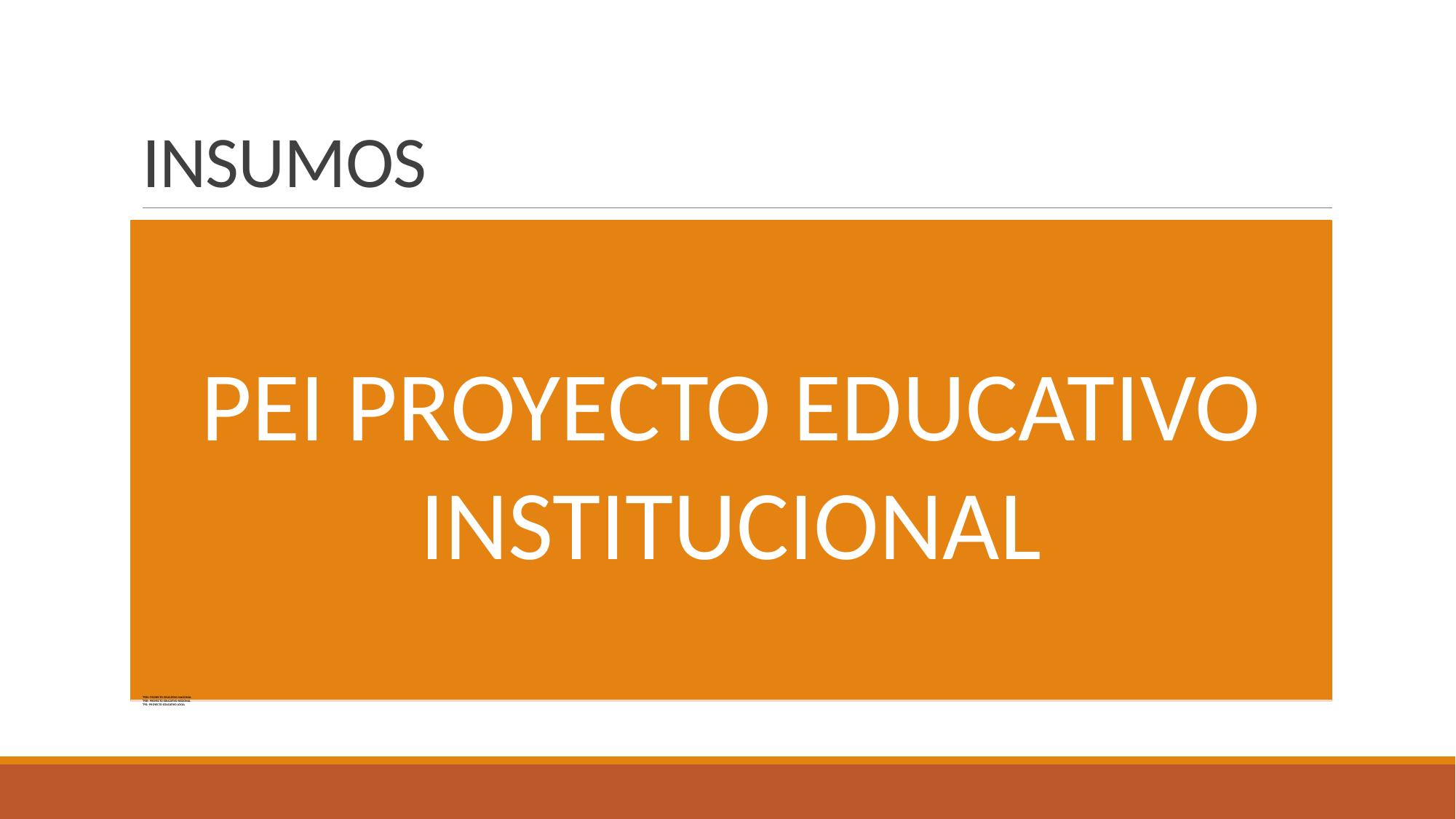

# INSUMOS
PEI PROYECTO EDUCATIVO INSTITUCIONAL
PEN- PROYECTO EDUCATIVO NACIONAL
PER- PROYECTO EDUCATIVO REGIONAL
PEL- PROYECTO EDUCATIVO LOCAL